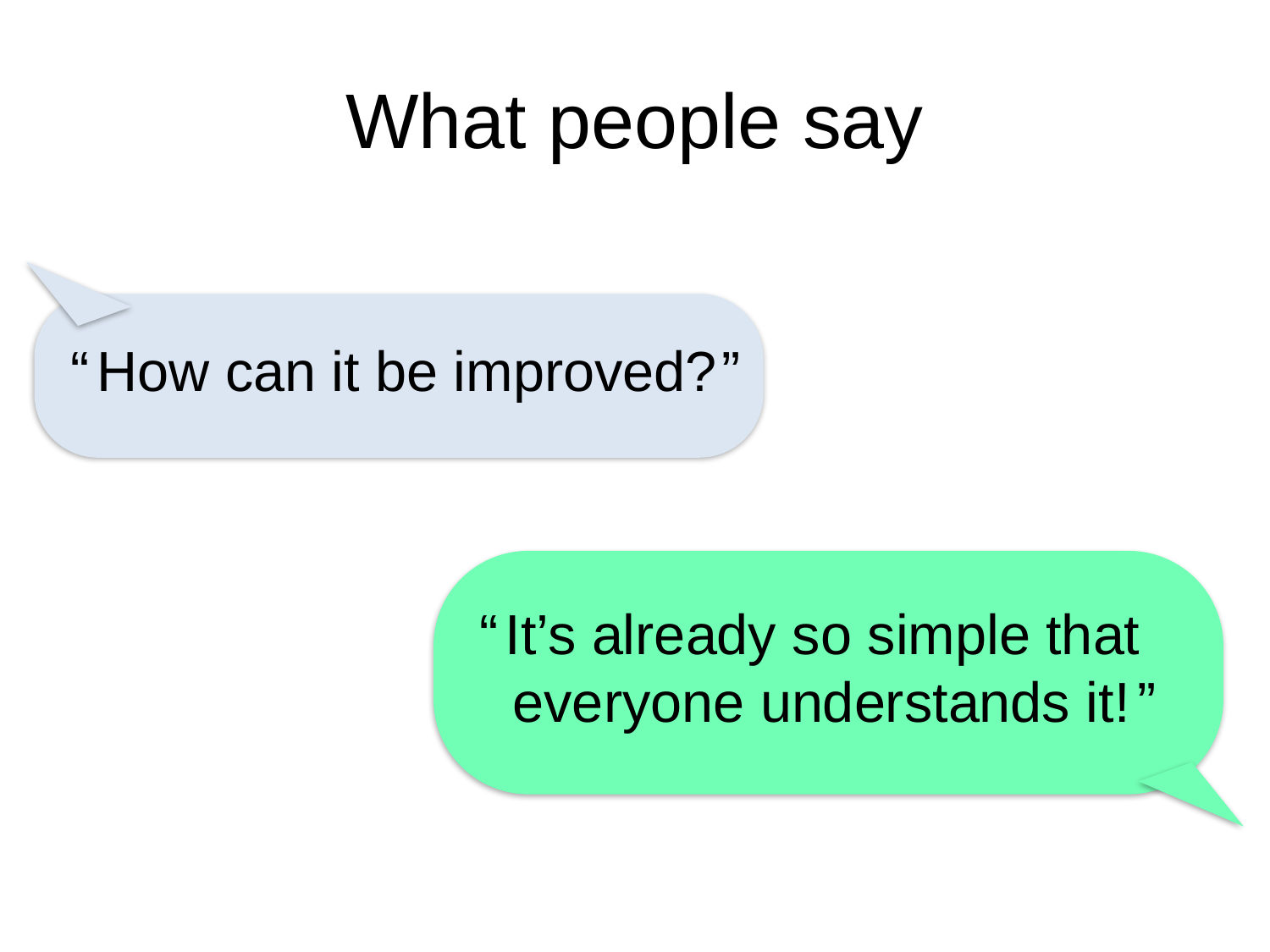

# What people say

“ How can it be improved? ”

“ It’s already so simple that
“ everyone understands it! ”